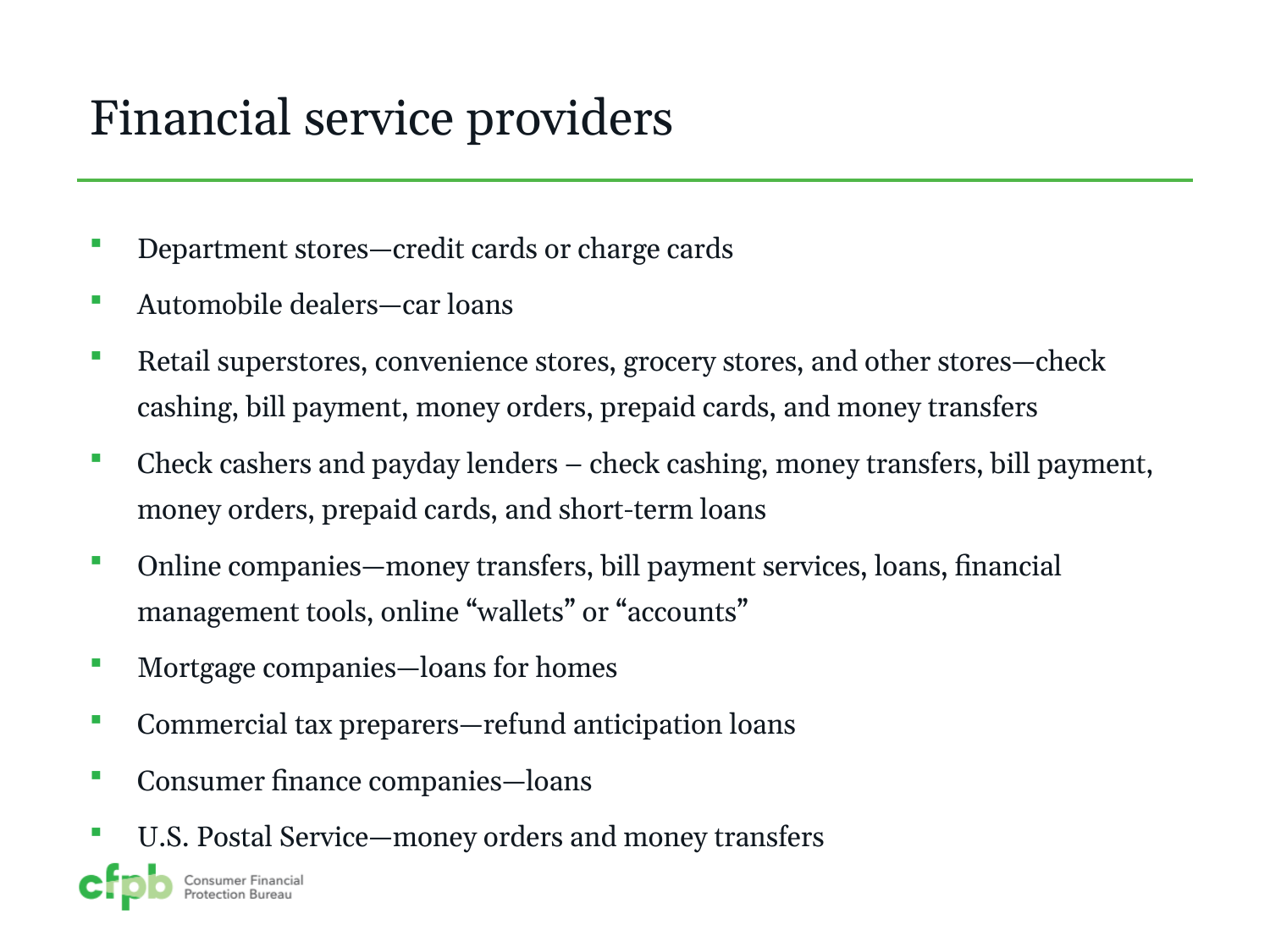

# Financial service providers
Department stores—credit cards or charge cards
Automobile dealers—car loans
Retail superstores, convenience stores, grocery stores, and other stores—check cashing, bill payment, money orders, prepaid cards, and money transfers
Check cashers and payday lenders – check cashing, money transfers, bill payment, money orders, prepaid cards, and short-term loans
Online companies—money transfers, bill payment services, loans, financial management tools, online “wallets” or “accounts”
Mortgage companies—loans for homes
Commercial tax preparers—refund anticipation loans
Consumer finance companies—loans
U.S. Postal Service—money orders and money transfers